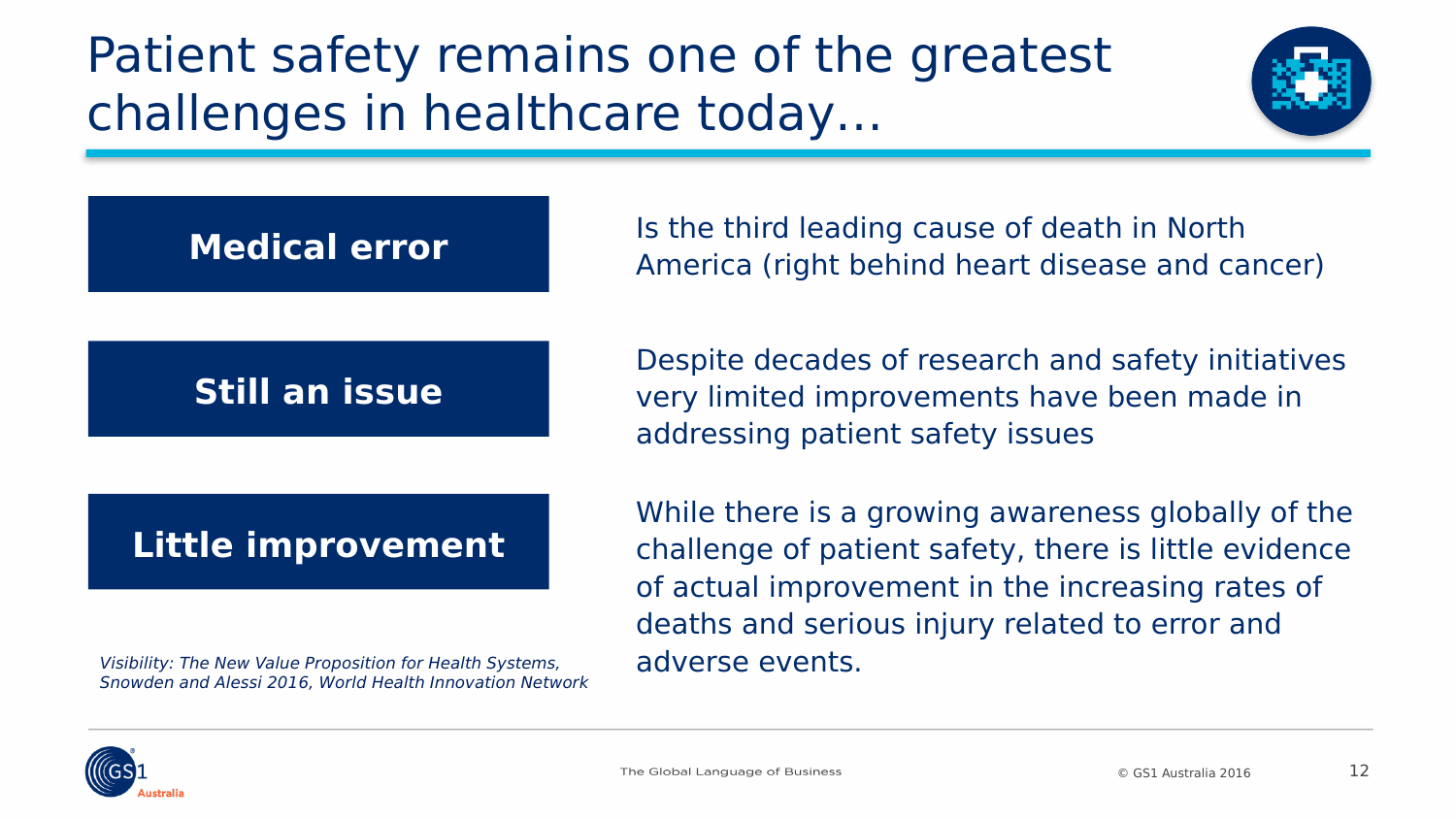

# Patient safety remains one of the greatest challenges in healthcare today…
Is the third leading cause of death in North America (right behind heart disease and cancer)
Medical error
Despite decades of research and safety initiatives very limited improvements have been made in addressing patient safety issues
Still an issue
While there is a growing awareness globally of the challenge of patient safety, there is little evidence of actual improvement in the increasing rates of deaths and serious injury related to error and adverse events.
Little improvement
Visibility: The New Value Proposition for Health Systems,  Snowden and Alessi 2016, World Health Innovation Network
12